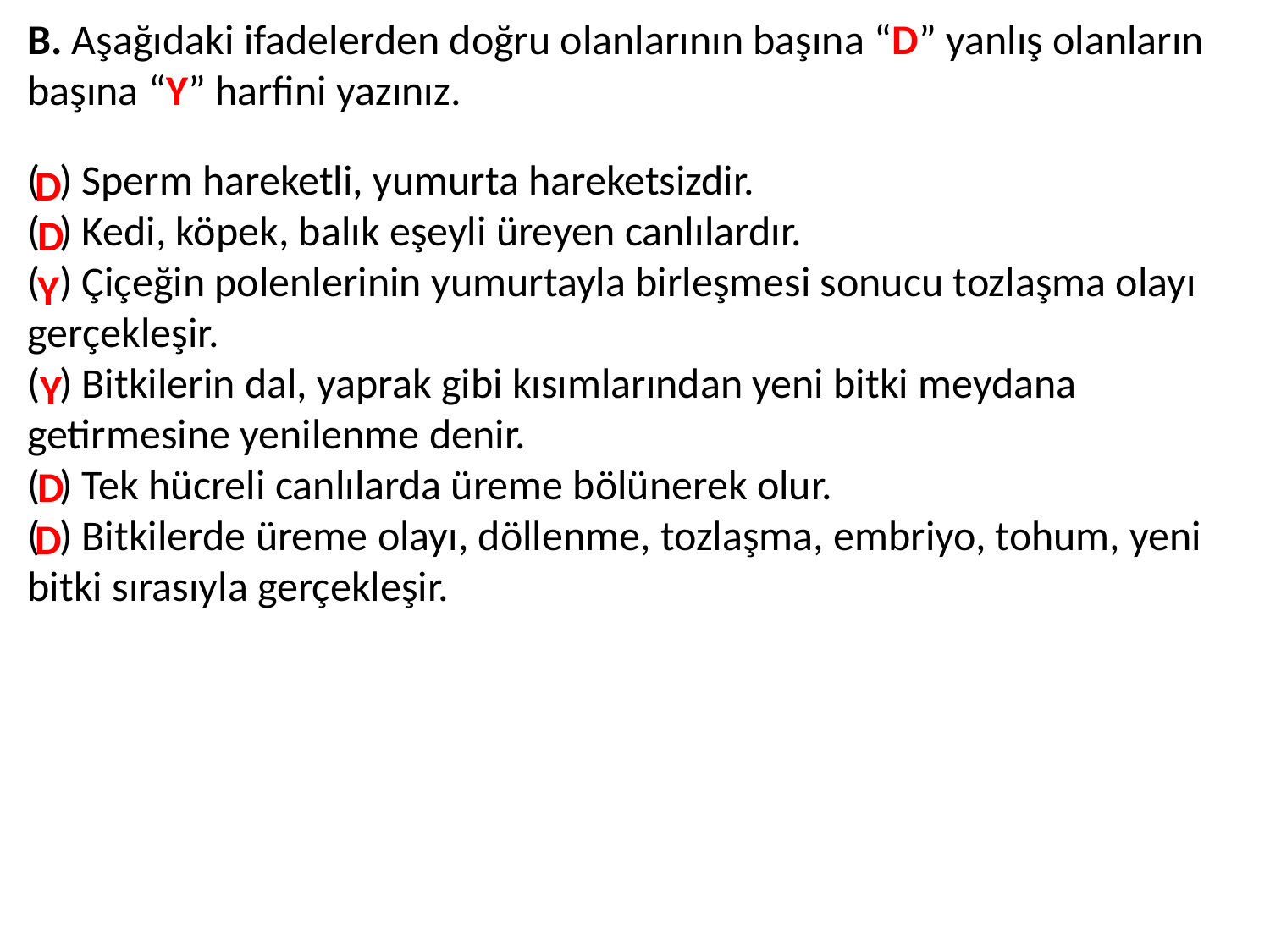

B. Aşağıdaki ifadelerden doğru olanlarının başına “D” yanlış olanların başına “Y” harfini yazınız.
(  ) Sperm hareketli, yumurta hareketsizdir.
(  ) Kedi, köpek, balık eşeyli üreyen canlılardır.
(  ) Çiçeğin polenlerinin yumurtayla birleşmesi sonucu tozlaşma olayı gerçekleşir.
(  ) Bitkilerin dal, yaprak gibi kısımlarından yeni bitki meydana getirmesine yenilenme denir.
(  ) Tek hücreli canlılarda üreme bölünerek olur.
(  ) Bitkilerde üreme olayı, döllenme, tozlaşma, embriyo, tohum, yeni bitki sırasıyla gerçekleşir.
D
D
Y
Y
D
D